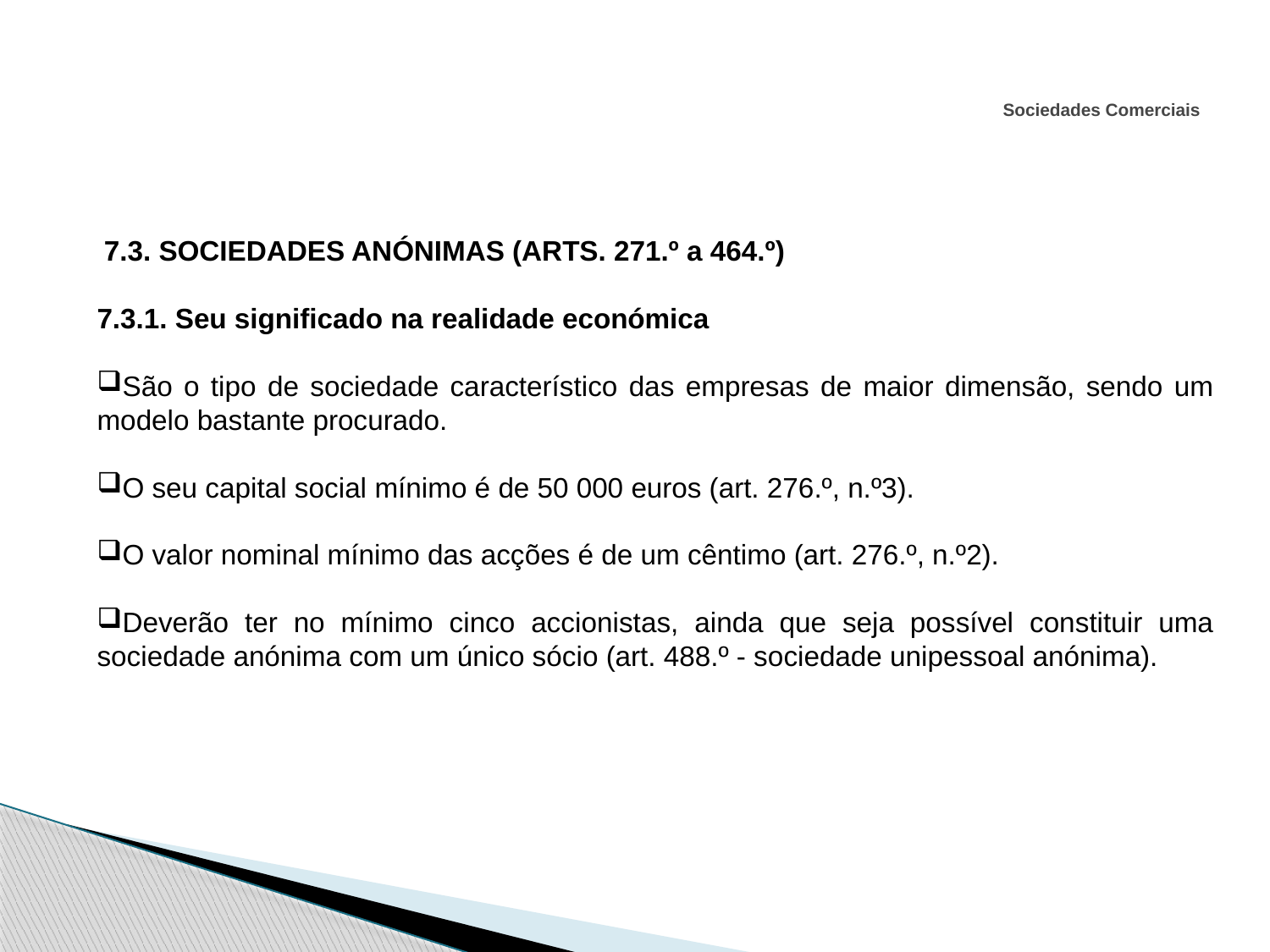

# Sociedades Comerciais
 7.3. SOCIEDADES ANÓNIMAS (ARTS. 271.º a 464.º)

7.3.1. Seu significado na realidade económica

São o tipo de sociedade característico das empresas de maior dimensão, sendo um modelo bastante procurado.

O seu capital social mínimo é de 50 000 euros (art. 276.º, n.º3).

O valor nominal mínimo das acções é de um cêntimo (art. 276.º, n.º2).

Deverão ter no mínimo cinco accionistas, ainda que seja possível constituir uma sociedade anónima com um único sócio (art. 488.º - sociedade unipessoal anónima).